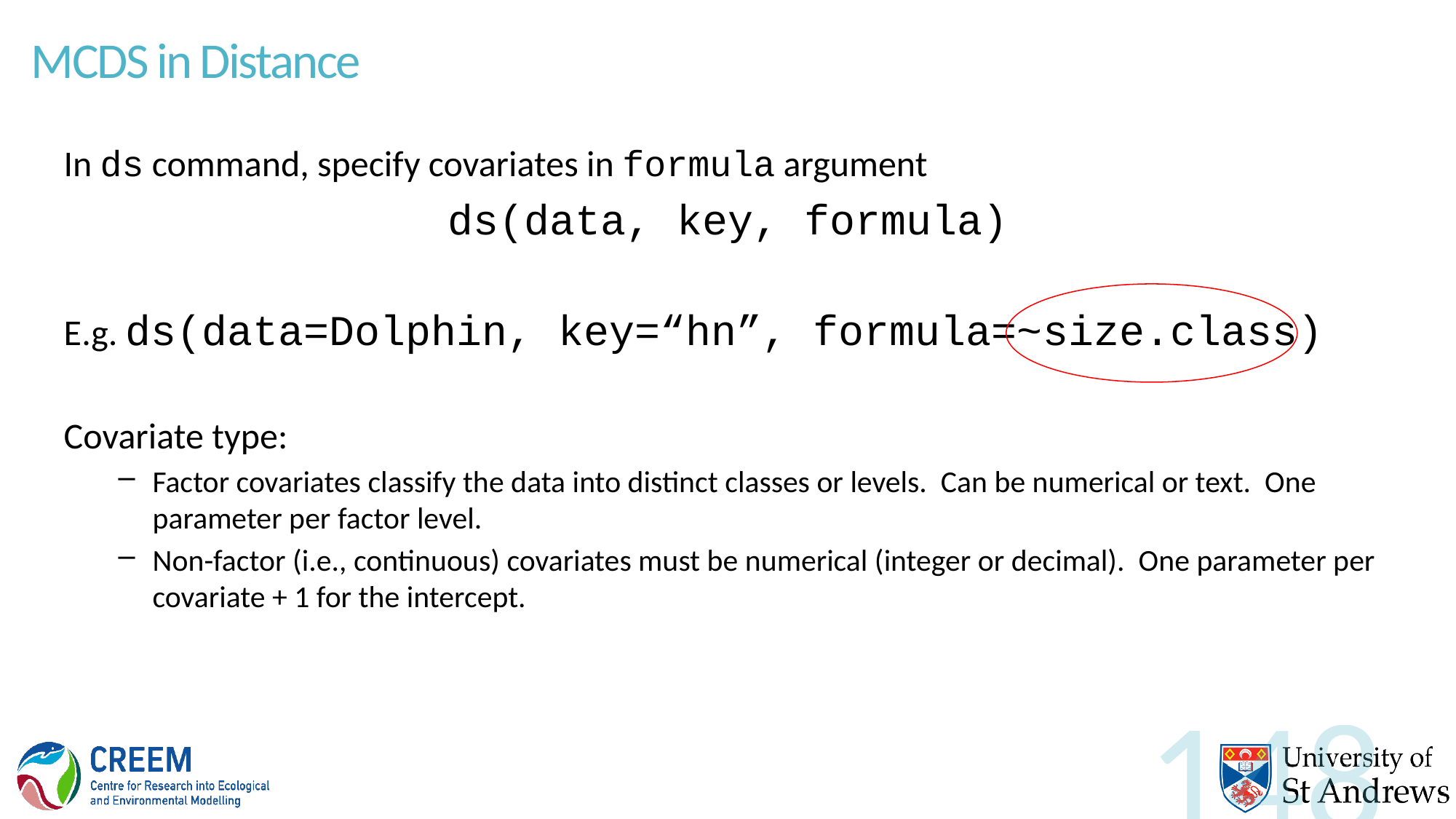

# MCDS in Distance
In ds command, specify covariates in formula argument
ds(data, key, formula)

E.g. ds(data=Dolphin, key=“hn”, formula=~size.class)

Covariate type:
Factor covariates classify the data into distinct classes or levels.  Can be numerical or text.  One parameter per factor level.
Non-factor (i.e., continuous) covariates must be numerical (integer or decimal).  One parameter per covariate + 1 for the intercept.

148